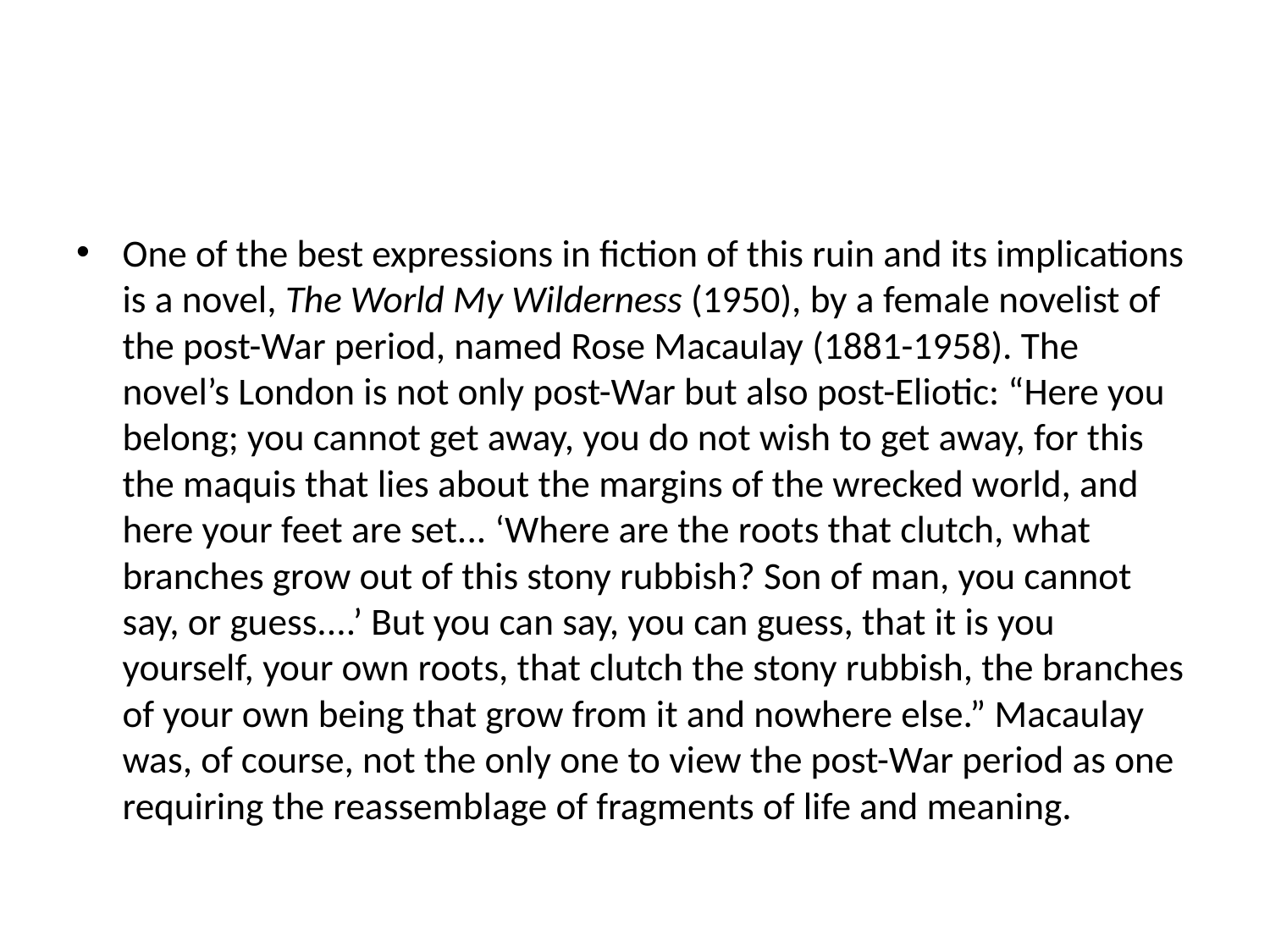

#
One of the best expressions in fiction of this ruin and its implications is a novel, The World My Wilderness (1950), by a female novelist of the post-War period, named Rose Macaulay (1881-1958). The novel’s London is not only post-War but also post-Eliotic: “Here you belong; you cannot get away, you do not wish to get away, for this the maquis that lies about the margins of the wrecked world, and here your feet are set... ‘Where are the roots that clutch, what branches grow out of this stony rubbish? Son of man, you cannot say, or guess....’ But you can say, you can guess, that it is you yourself, your own roots, that clutch the stony rubbish, the branches of your own being that grow from it and nowhere else.” Macaulay was, of course, not the only one to view the post-War period as one requiring the reassemblage of fragments of life and meaning.